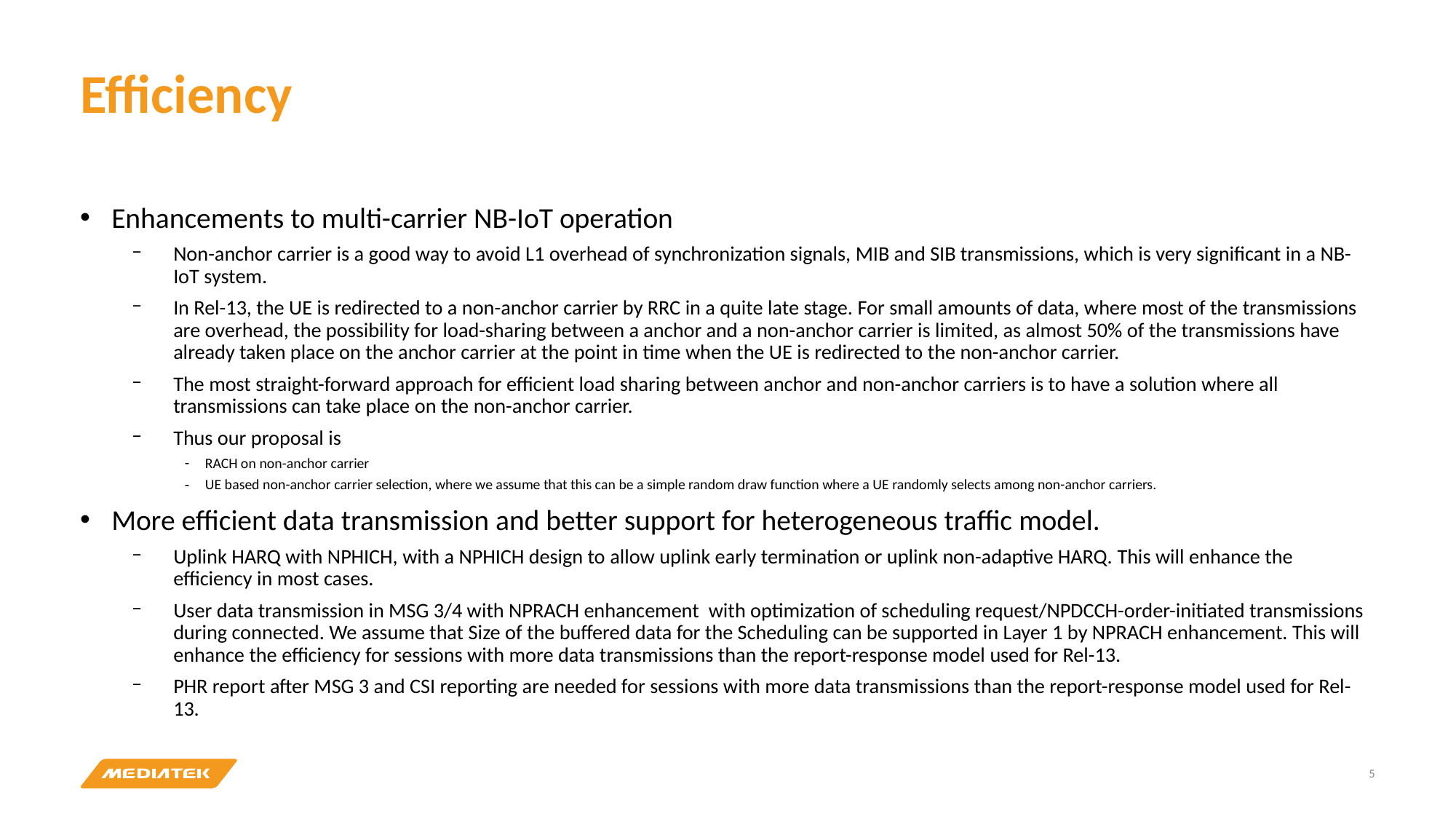

# Efficiency
Enhancements to multi-carrier NB-IoT operation
Non-anchor carrier is a good way to avoid L1 overhead of synchronization signals, MIB and SIB transmissions, which is very significant in a NB-IoT system.
In Rel-13, the UE is redirected to a non-anchor carrier by RRC in a quite late stage. For small amounts of data, where most of the transmissions are overhead, the possibility for load-sharing between a anchor and a non-anchor carrier is limited, as almost 50% of the transmissions have already taken place on the anchor carrier at the point in time when the UE is redirected to the non-anchor carrier.
The most straight-forward approach for efficient load sharing between anchor and non-anchor carriers is to have a solution where all transmissions can take place on the non-anchor carrier.
Thus our proposal is
RACH on non-anchor carrier
UE based non-anchor carrier selection, where we assume that this can be a simple random draw function where a UE randomly selects among non-anchor carriers.
More efficient data transmission and better support for heterogeneous traffic model.
Uplink HARQ with NPHICH, with a NPHICH design to allow uplink early termination or uplink non-adaptive HARQ. This will enhance the efficiency in most cases.
User data transmission in MSG 3/4 with NPRACH enhancement  with optimization of scheduling request/NPDCCH-order-initiated transmissions during connected. We assume that Size of the buffered data for the Scheduling can be supported in Layer 1 by NPRACH enhancement. This will enhance the efficiency for sessions with more data transmissions than the report-response model used for Rel-13.
PHR report after MSG 3 and CSI reporting are needed for sessions with more data transmissions than the report-response model used for Rel-13.
5